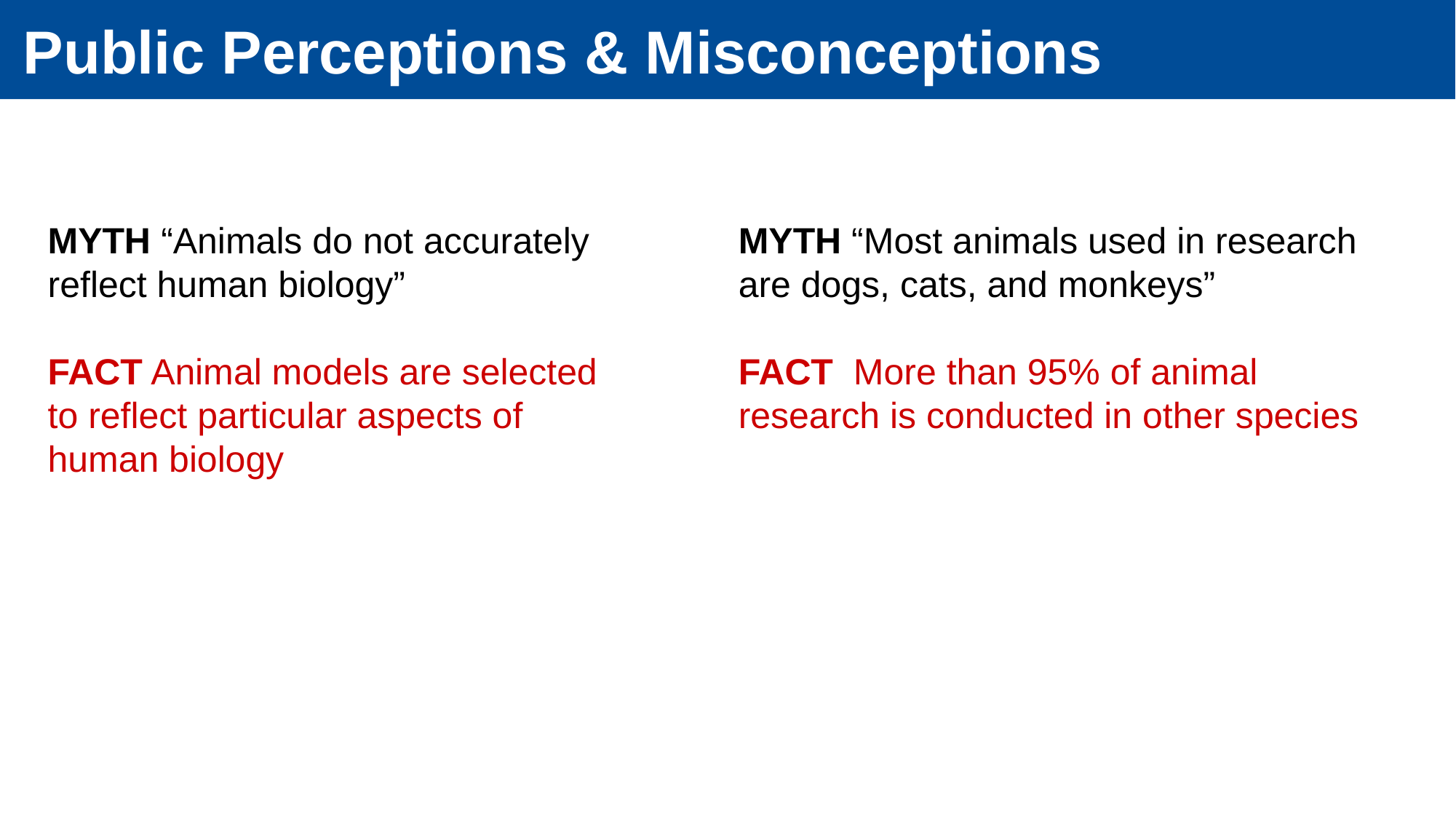

# Public Perceptions & Misconceptions

MYTH “Animals do not accurately reflect human biology”
FACT Animal models are selected to reflect particular aspects of human biology
MYTH “Most animals used in research are dogs, cats, and monkeys”
FACT  More than 95% of animal research is conducted in other species